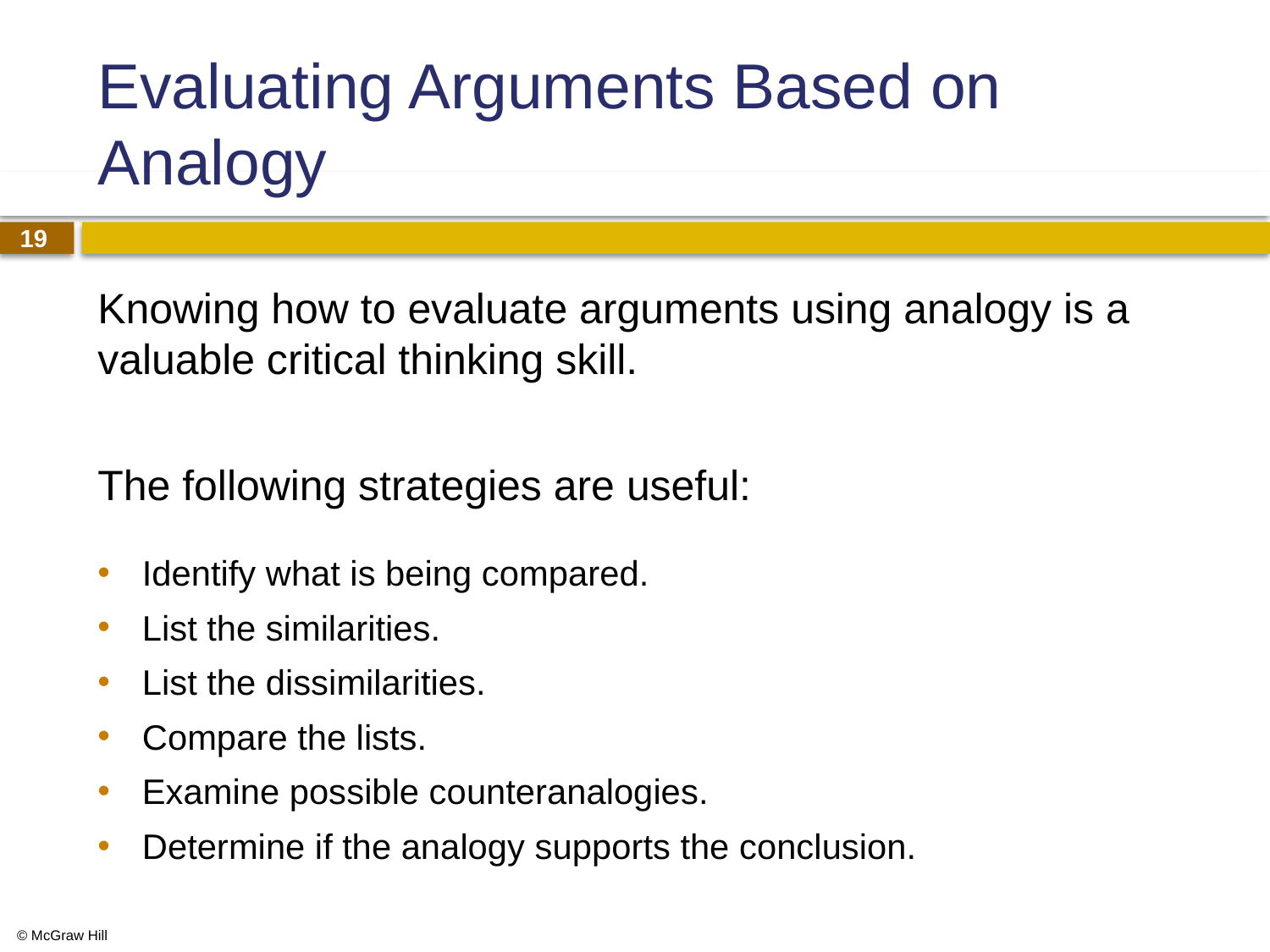

# Evaluating Arguments Based on Analogy
Knowing how to evaluate arguments using analogy is a valuable critical thinking skill.

The following strategies are useful:

Identify what is being compared.
List the similarities.
List the dissimilarities.
Compare the lists.
Examine possible counteranalogies.
Determine if the analogy supports the conclusion.